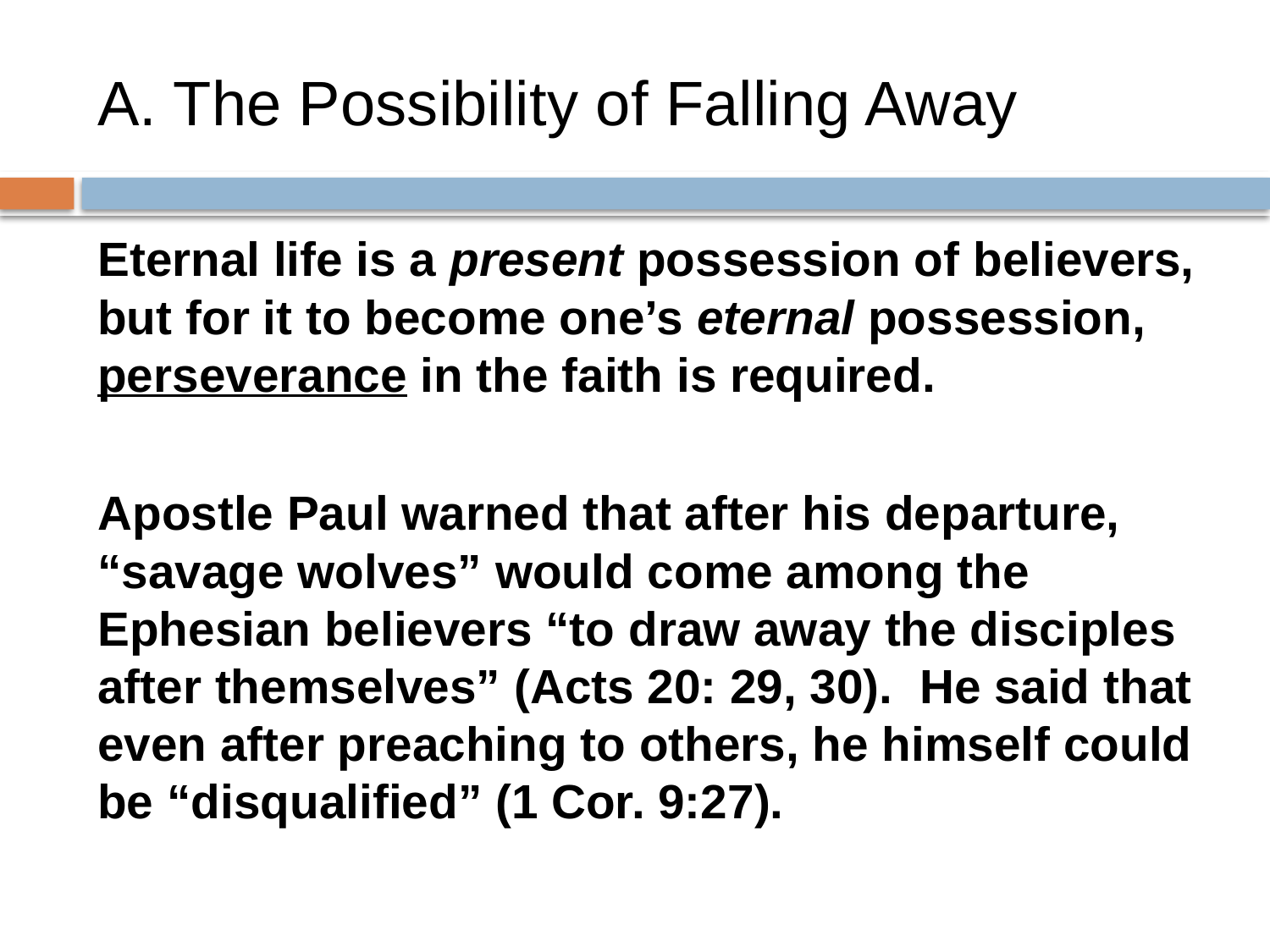

# A. The Possibility of Falling Away
Eternal life is a present possession of believers, but for it to become one’s eternal possession, perseverance in the faith is required.

Apostle Paul warned that after his departure, “savage wolves” would come among the Ephesian believers “to draw away the disciples after themselves” (Acts 20: 29, 30).  He said that even after preaching to others, he himself could be “disqualified” (1 Cor. 9:27).